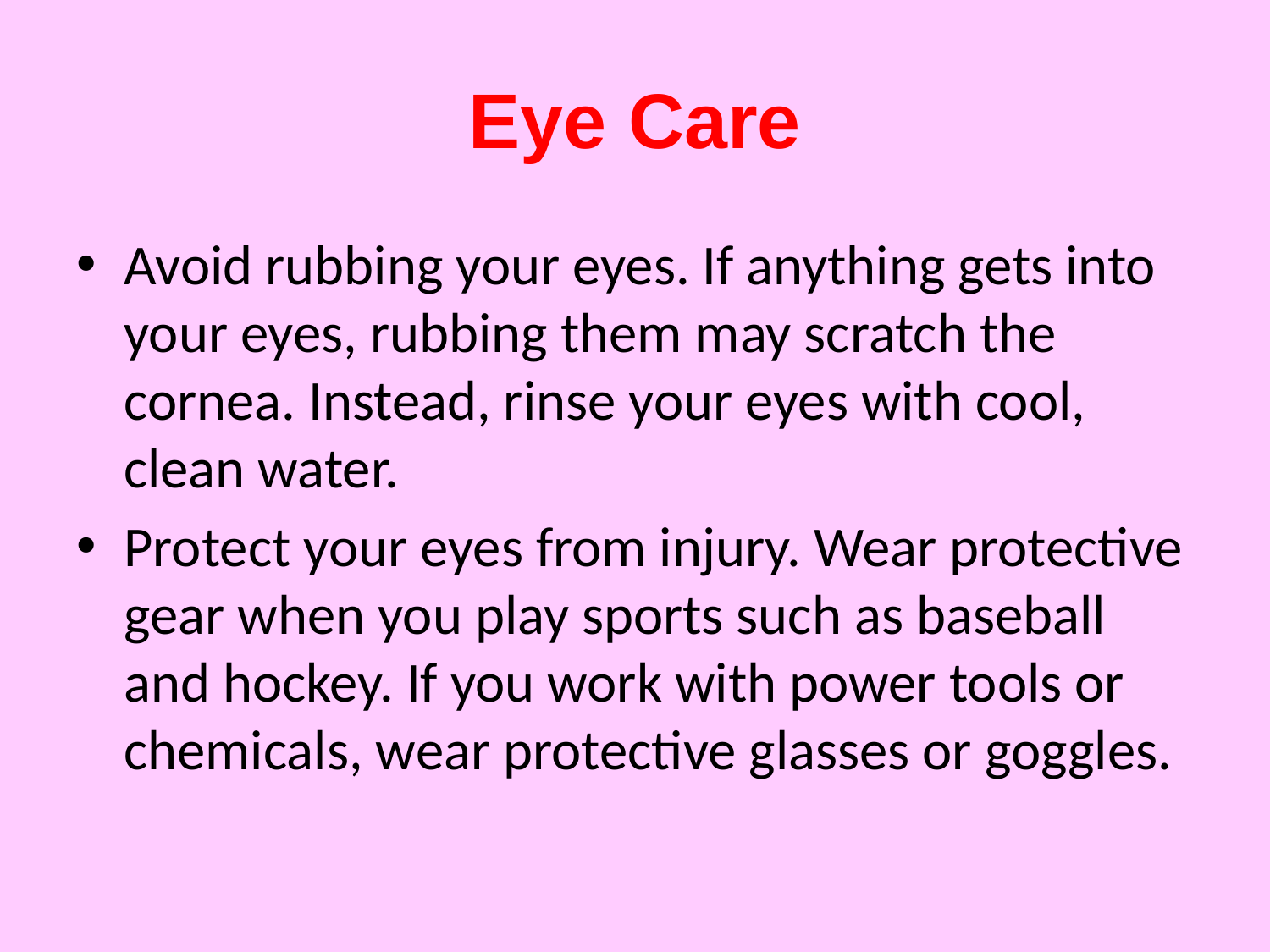

# Eye Care
Avoid rubbing your eyes. If anything gets into your eyes, rubbing them may scratch the cornea. Instead, rinse your eyes with cool, clean water.
Protect your eyes from injury. Wear protective gear when you play sports such as baseball and hockey. If you work with power tools or chemicals, wear protective glasses or goggles.